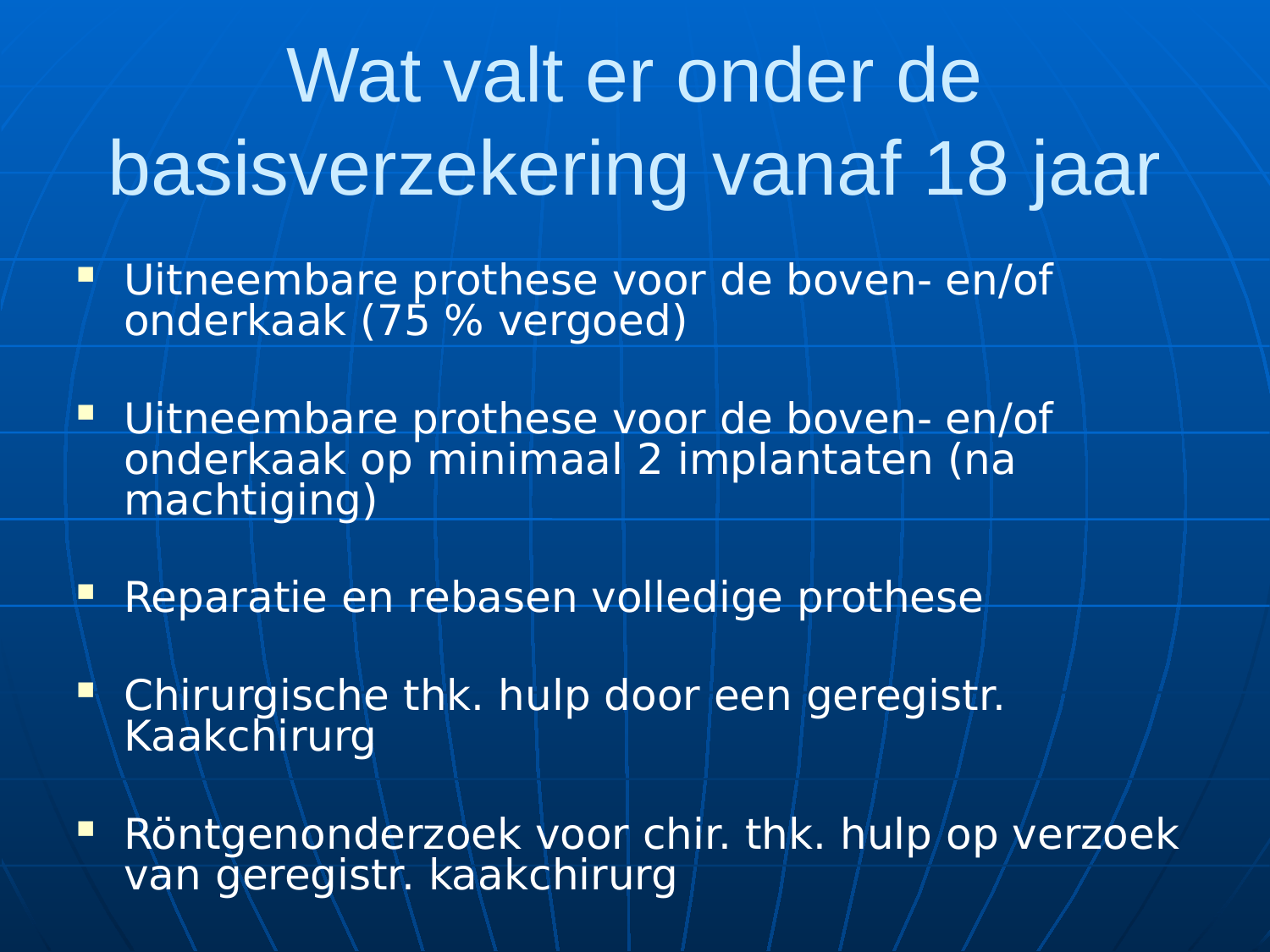

# Wat valt er onder de basisverzekering vanaf 18 jaar

Uitneembare prothese voor de boven- en/of onderkaak (75 % vergoed)

Uitneembare prothese voor de boven- en/of onderkaak op minimaal 2 implantaten (na machtiging)

Reparatie en rebasen volledige prothese

Chirurgische thk. hulp door een geregistr. Kaakchirurg

Röntgenonderzoek voor chir. thk. hulp op verzoek van geregistr. kaakchirurg

Voor implantaat gedragen protheses voor de onderkaak gaat een eigen bijdrage gelden van 10% van de kosten;
Voor een implantaat gedragen prothese op de bovenkaak gaat een eigen bijdrage gelden van 8% van de kosten